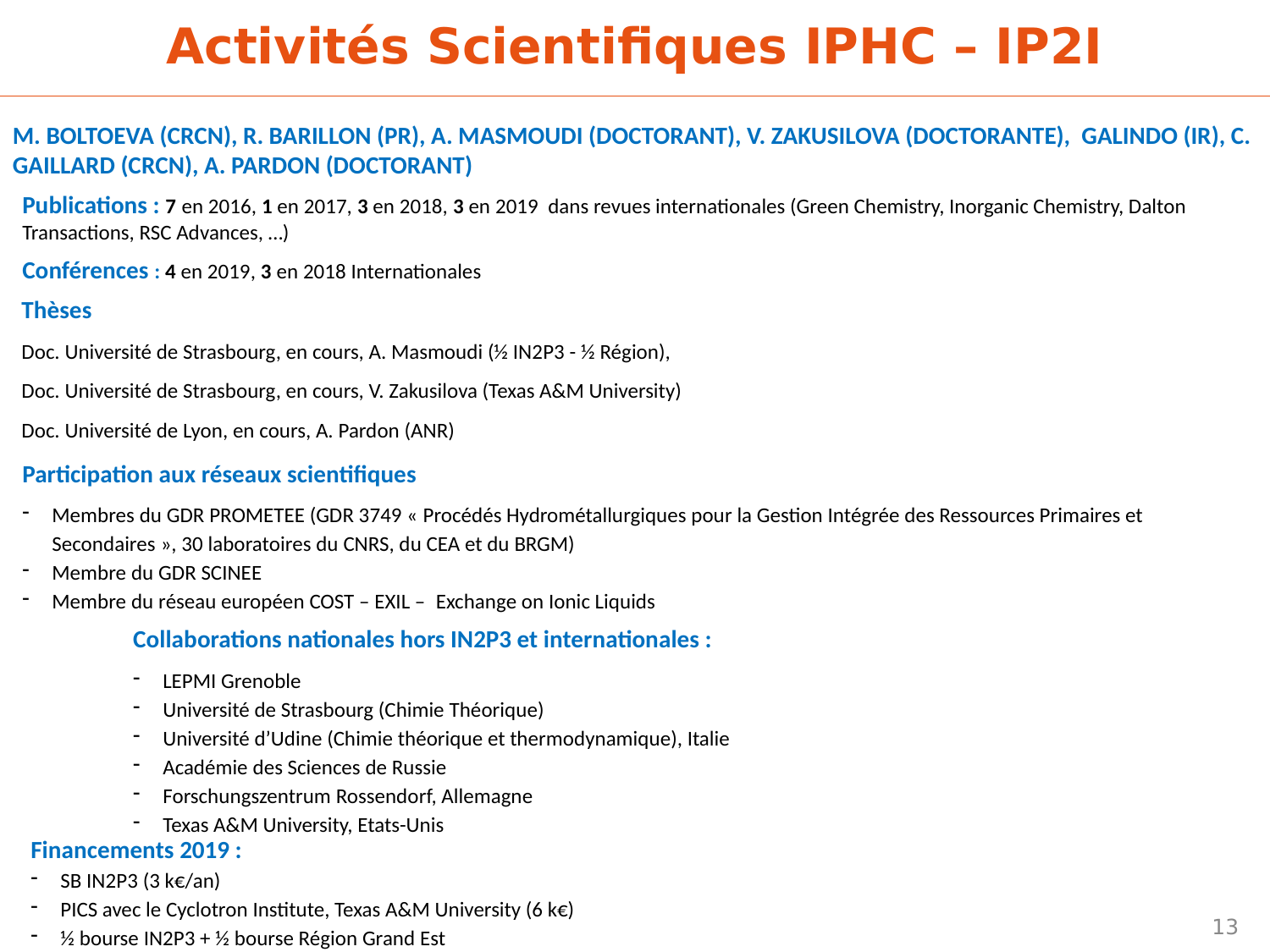

Activités Scientifiques IPHC – IP2I
M. Boltoeva (CRCN), R. Barillon (PR), A. Masmoudi (DOCTORANT), V. ZAKUSILOVA (DOCTORANTE),  GALINDO (IR), C. GAILLARD (CRCN), A. PARDON (DOCTORANT)
Publications : 7 en 2016, 1 en 2017, 3 en 2018, 3 en 2019  dans revues internationales (Green Chemistry, Inorganic Chemistry, Dalton Transactions, RSC Advances, …)
Conférences : 4 en 2019, 3 en 2018 Internationales
Thèses
Doc. Université de Strasbourg, en cours, A. Masmoudi (½ IN2P3 - ½ Région),
Doc. Université de Strasbourg, en cours, V. Zakusilova (Texas A&M University)
Doc. Université de Lyon, en cours, A. Pardon (ANR)
Participation aux réseaux scientifiques
Membres du GDR PROMETEE (GDR 3749 « Procédés Hydrométallurgiques pour la Gestion Intégrée des Ressources Primaires et Secondaires », 30 laboratoires du CNRS, du CEA et du BRGM)
Membre du GDR SCINEE
Membre du réseau européen COST – EXIL –  Exchange on Ionic Liquids

Collaborations nationales hors IN2P3 et internationales :
LEPMI Grenoble
Université de Strasbourg (Chimie Théorique)
Université d’Udine (Chimie théorique et thermodynamique), Italie
Académie des Sciences de Russie
Forschungszentrum Rossendorf, Allemagne
Texas A&M University, Etats-Unis
Financements 2019 :
SB IN2P3 (3 k€/an)
PICS avec le Cyclotron Institute, Texas A&M University (6 k€)
½ bourse IN2P3 + ½ bourse Région Grand Est